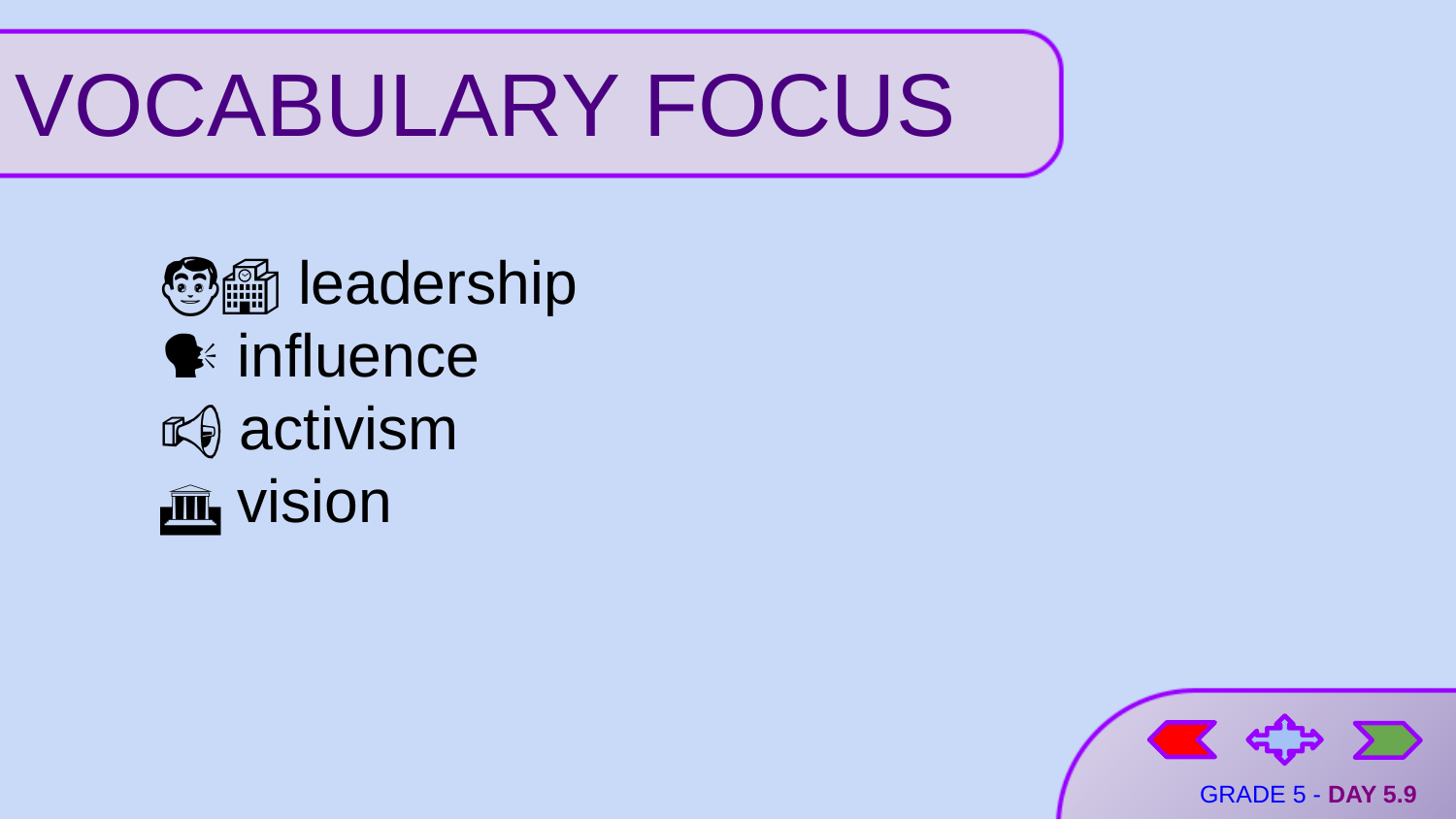

# VOCABULARY FOCUS

👨‍🏫 leadership
🗣 influence
📢 activism
🏛 vision

GRADE 5 - DAY 5.9